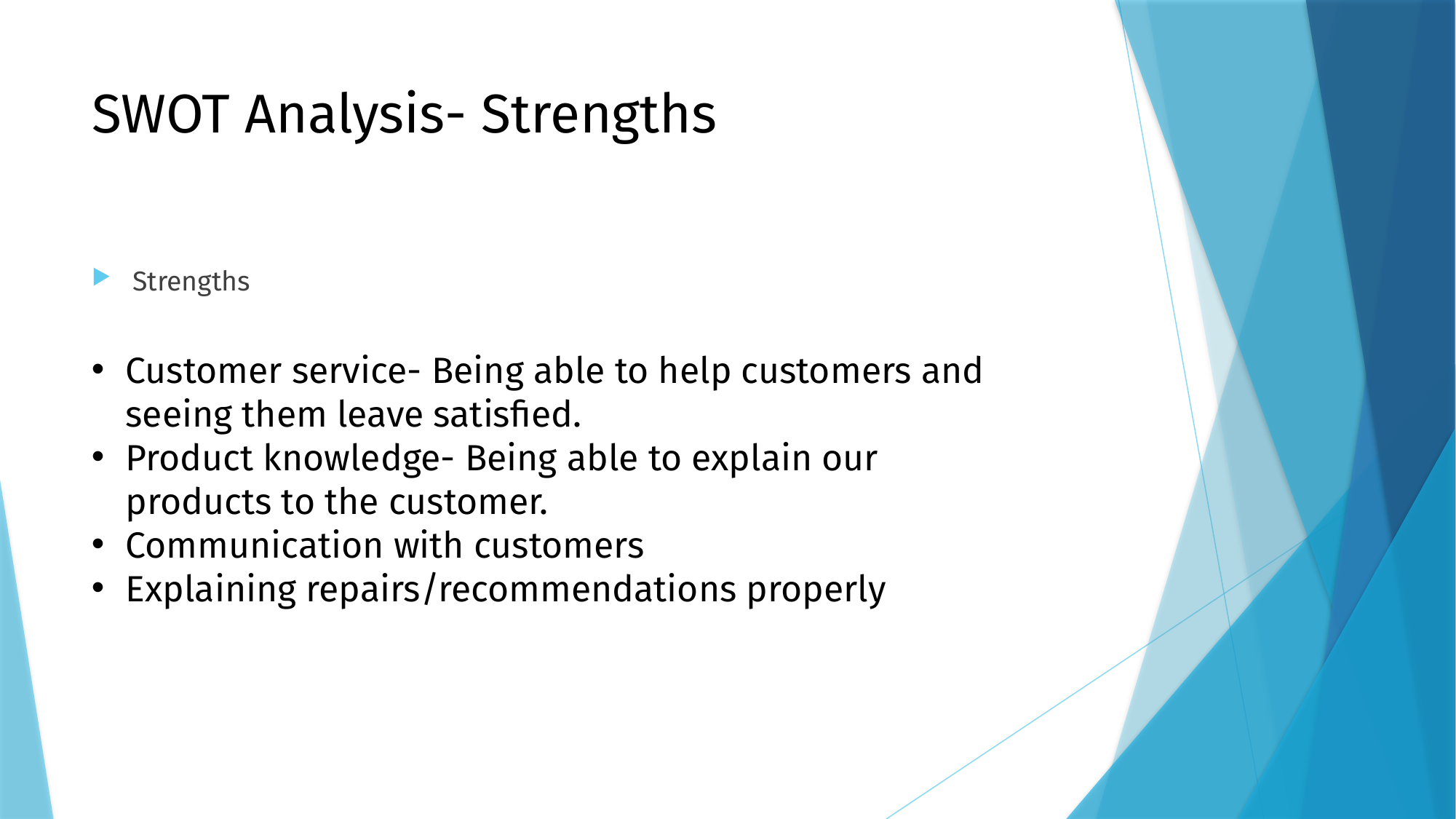

# SWOT Analysis- Strengths
Strengths
Customer service- Being able to help customers and seeing them leave satisfied.
Product knowledge- Being able to explain our products to the customer.
Communication with customers
Explaining repairs/recommendations properly